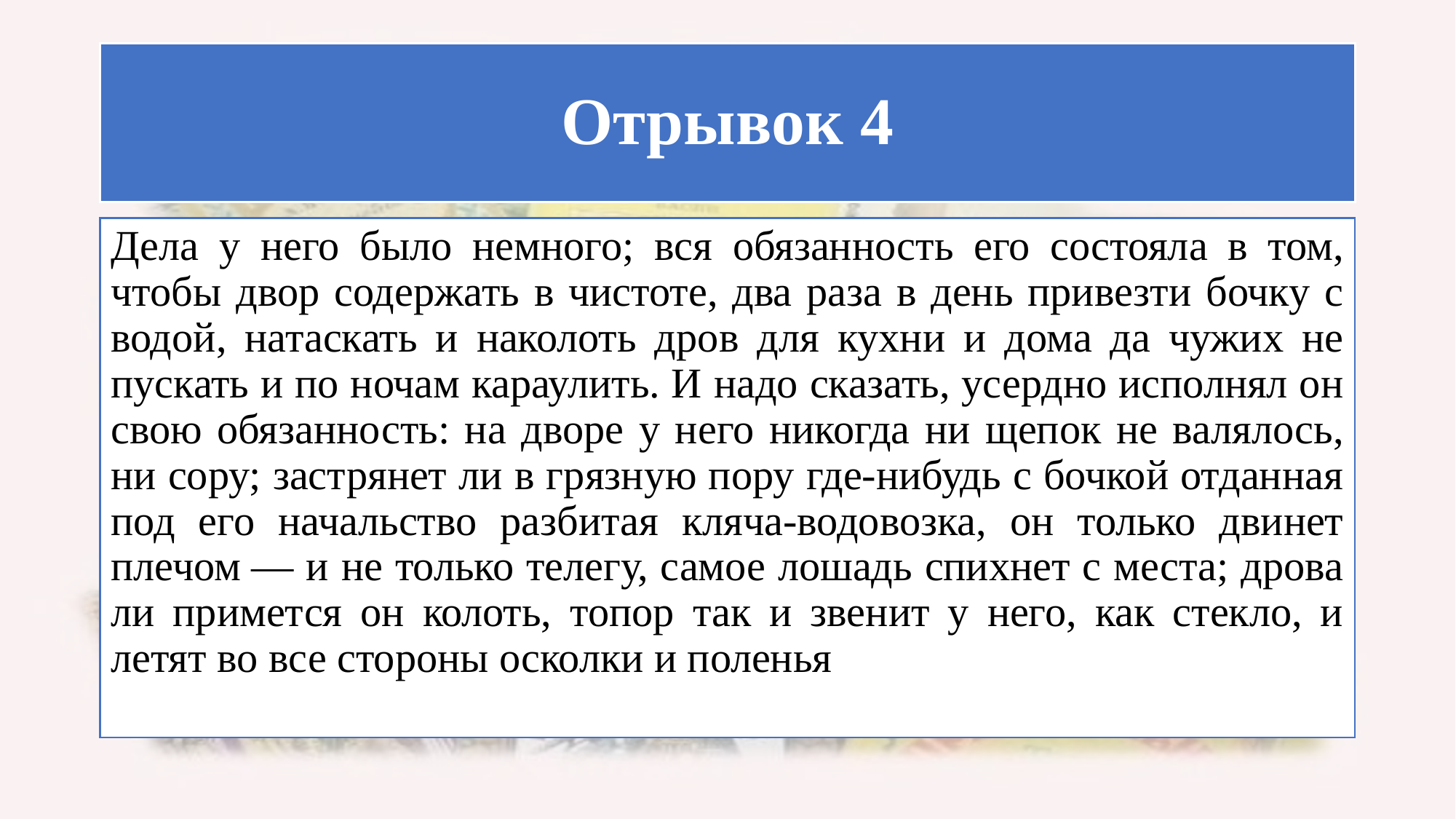

# Отрывок 4
Дела у него было немного; вся обязанность его состояла в том, чтобы двор содержать в чистоте, два раза в день привезти бочку с водой, натаскать и наколоть дров для кухни и дома да чужих не пускать и по ночам караулить. И надо сказать, усердно исполнял он свою обязанность: на дворе у него никогда ни щепок не валялось, ни сору; застрянет ли в грязную пору где-нибудь с бочкой отданная под его начальство разбитая кляча-водовозка, он только двинет плечом — и не только телегу, самое лошадь спихнет с места; дрова ли примется он колоть, топор так и звенит у него, как стекло, и летят во все стороны осколки и поленья